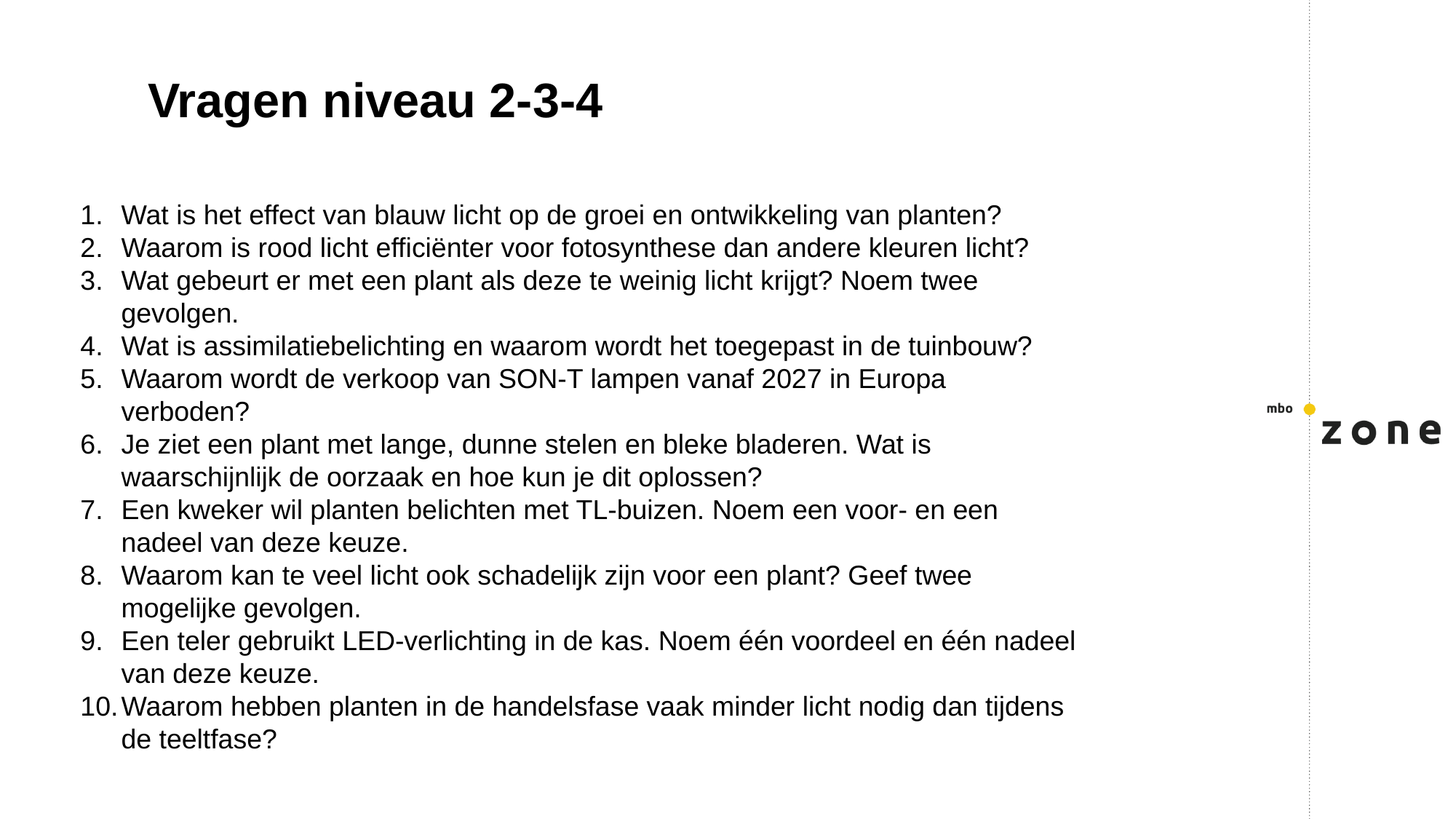

Vragen niveau 2-3-4
Wat is het effect van blauw licht op de groei en ontwikkeling van planten?
Waarom is rood licht efficiënter voor fotosynthese dan andere kleuren licht?
Wat gebeurt er met een plant als deze te weinig licht krijgt? Noem twee gevolgen.
Wat is assimilatiebelichting en waarom wordt het toegepast in de tuinbouw?
Waarom wordt de verkoop van SON-T lampen vanaf 2027 in Europa verboden?
Je ziet een plant met lange, dunne stelen en bleke bladeren. Wat is waarschijnlijk de oorzaak en hoe kun je dit oplossen?
Een kweker wil planten belichten met TL-buizen. Noem een voor- en een nadeel van deze keuze.
Waarom kan te veel licht ook schadelijk zijn voor een plant? Geef twee mogelijke gevolgen.
Een teler gebruikt LED-verlichting in de kas. Noem één voordeel en één nadeel van deze keuze.
Waarom hebben planten in de handelsfase vaak minder licht nodig dan tijdens de teeltfase?